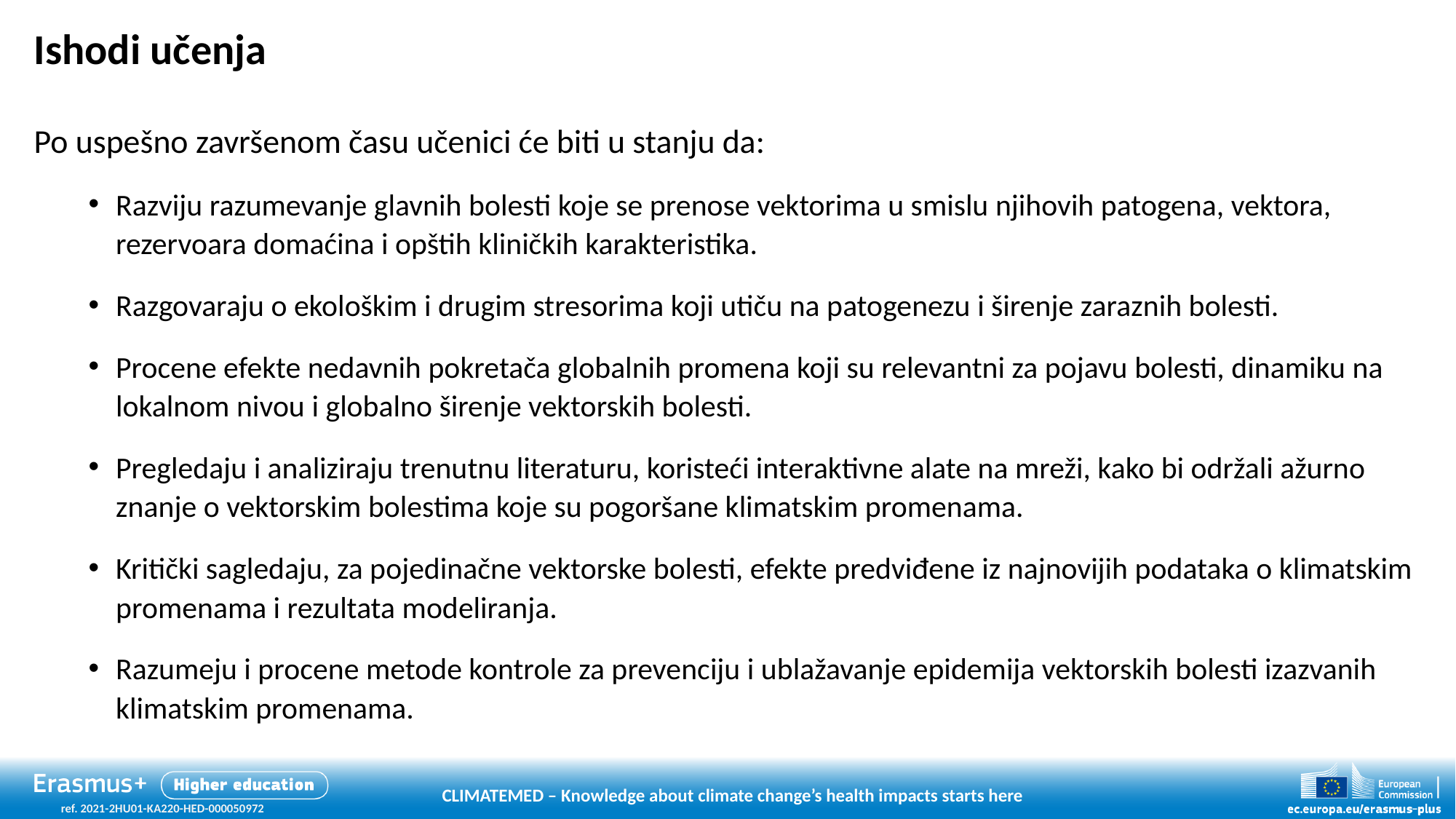

# Ishodi učenja
Po uspešno završenom času učenici će biti u stanju da:
Razviju razumevanje glavnih bolesti koje se prenose vektorima u smislu njihovih patogena, vektora, rezervoara domaćina i opštih kliničkih karakteristika.
Razgovaraju o ekološkim i drugim stresorima koji utiču na patogenezu i širenje zaraznih bolesti.
Procene efekte nedavnih pokretača globalnih promena koji su relevantni za pojavu bolesti, dinamiku na lokalnom nivou i globalno širenje vektorskih bolesti.
Pregledaju i analiziraju trenutnu literaturu, koristeći interaktivne alate na mreži, kako bi održali ažurno znanje o vektorskim bolestima koje su pogoršane klimatskim promenama.
Kritički sagledaju, za pojedinačne vektorske bolesti, efekte predviđene iz najnovijih podataka o klimatskim promenama i rezultata modeliranja.
Razumeju i procene metode kontrole za prevenciju i ublažavanje epidemija vektorskih bolesti izazvanih klimatskim promenama.